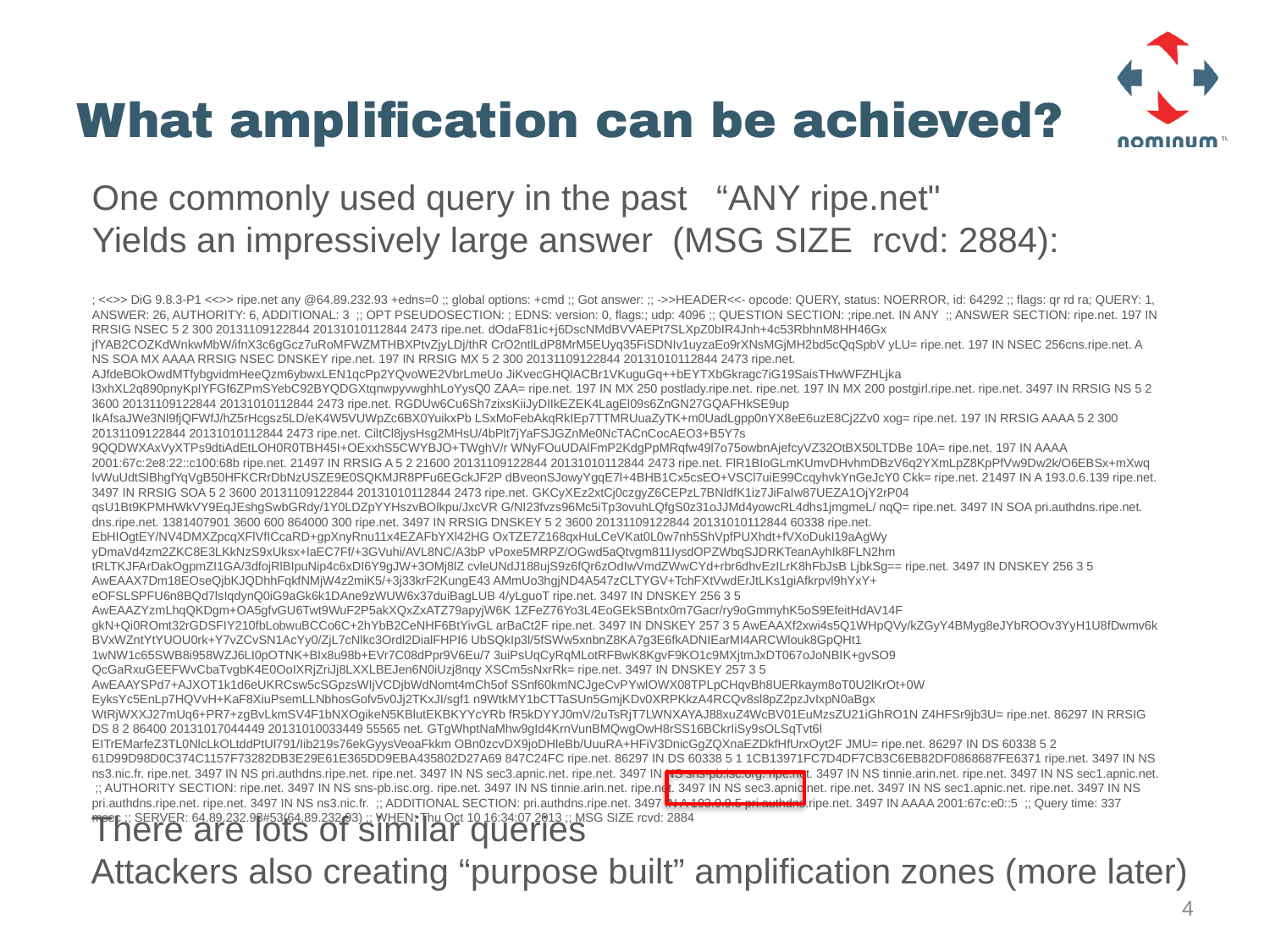

# What amplification can be achieved?
	One commonly used query in the past   “ANY ripe.net"
Yields an impressively large answer  (MSG SIZE  rcvd: 2884):

	; <<>> DiG 9.8.3-P1 <<>> ripe.net any @64.89.232.93 +edns=0 ;; global options: +cmd ;; Got answer: ;; ->>HEADER<<- opcode: QUERY, status: NOERROR, id: 64292 ;; flags: qr rd ra; QUERY: 1, ANSWER: 26, AUTHORITY: 6, ADDITIONAL: 3  ;; OPT PSEUDOSECTION: ; EDNS: version: 0, flags:; udp: 4096 ;; QUESTION SECTION: ;ripe.net. IN ANY  ;; ANSWER SECTION: ripe.net. 197 IN RRSIG NSEC 5 2 300 20131109122844 20131010112844 2473 ripe.net. dOdaF81ic+j6DscNMdBVVAEPt7SLXpZ0bIR4Jnh+4c53RbhnM8HH46Gx jfYAB2COZKdWnkwMbW/ifnX3c6gGcz7uRoMFWZMTHBXPtvZjyLDj/thR CrO2ntlLdP8MrM5EUyq35FiSDNIv1uyzaEo9rXNsMGjMH2bd5cQqSpbV yLU= ripe.net. 197 IN NSEC 256cns.ripe.net. A NS SOA MX AAAA RRSIG NSEC DNSKEY ripe.net. 197 IN RRSIG MX 5 2 300 20131109122844 20131010112844 2473 ripe.net. AJfdeBOkOwdMTfybgvidmHeeQzm6ybwxLEN1qcPp2YQvoWE2VbrLmeUo JiKvecGHQlACBr1VKuguGq++bEYTXbGkragc7iG19SaisTHwWFZHLjka l3xhXL2q890pnyKpIYFGf6ZPmSYebC92BYQDGXtqnwpyvwghhLoYysQ0 ZAA= ripe.net. 197 IN MX 250 postlady.ripe.net. ripe.net. 197 IN MX 200 postgirl.ripe.net. ripe.net. 3497 IN RRSIG NS 5 2 3600 20131109122844 20131010112844 2473 ripe.net. RGDUw6Cu6Sh7zixsKiiJyDIIkEZEK4LagEl09s6ZnGN27GQAFHkSE9up IkAfsaJWe3Nl9fjQFWfJ/hZ5rHcgsz5LD/eK4W5VUWpZc6BX0YuikxPb LSxMoFebAkqRkIEp7TTMRUuaZyTK+m0UadLgpp0nYX8eE6uzE8Cj2Zv0 xog= ripe.net. 197 IN RRSIG AAAA 5 2 300 20131109122844 20131010112844 2473 ripe.net. CiltCl8jysHsg2MHsU/4bPlt7jYaFSJGZnMe0NcTACnCocAEO3+B5Y7s 9QQDWXAxVyXTPs9dtiAdEtLOH0R0TBH45I+OExxhS5CWYBJO+TWghV/r WNyFOuUDAlFmP2KdgPpMRqfw49l7o75owbnAjefcyVZ32OtBX50LTDBe 10A= ripe.net. 197 IN AAAA 2001:67c:2e8:22::c100:68b ripe.net. 21497 IN RRSIG A 5 2 21600 20131109122844 20131010112844 2473 ripe.net. FlR1BIoGLmKUmvDHvhmDBzV6q2YXmLpZ8KpPfVw9Dw2k/O6EBSx+mXwq lvWuUdtSlBhgfYqVgB50HFKCRrDbNzUSZE9E0SQKMJR8PFu6EGckJF2P dBveonSJowyYgqE7l+4BHB1Cx5csEO+VSCl7uiE99CcqyhvkYnGeJcY0 Ckk= ripe.net. 21497 IN A 193.0.6.139 ripe.net. 3497 IN RRSIG SOA 5 2 3600 20131109122844 20131010112844 2473 ripe.net. GKCyXEz2xtCj0czgyZ6CEPzL7BNldfK1iz7JiFaIw87UEZA1OjY2rP04 qsU1Bt9KPMHWkVY9EqJEshgSwbGRdy/1Y0LDZpYYHszvBOlkpu/JxcVR G/NI23fvzs96Mc5iTp3ovuhLQfgS0z31oJJMd4yowcRL4dhs1jmgmeL/ nqQ= ripe.net. 3497 IN SOA pri.authdns.ripe.net. dns.ripe.net. 1381407901 3600 600 864000 300 ripe.net. 3497 IN RRSIG DNSKEY 5 2 3600 20131109122844 20131010112844 60338 ripe.net. EbHIOgtEY/NV4DMXZpcqXFlVfICcaRD+gpXnyRnu11x4EZAFbYXl42HG OxTZE7Z168qxHuLCeVKat0L0w7nh5ShVpfPUXhdt+fVXoDukI19aAgWy yDmaVd4zm2ZKC8E3LKkNzS9xUksx+laEC7Ff/+3GVuhi/AVL8NC/A3bP vPoxe5MRPZ/OGwd5aQtvgm811IysdOPZWbqSJDRKTeanAyhIk8FLN2hm tRLTKJFArDakOgpmZI1GA/3dfojRlBIpuNip4c6xDI6Y9gJW+3OMj8lZ cvleUNdJ188ujS9z6fQr6zOdIwVmdZWwCYd+rbr6dhvEzILrK8hFbJsB LjbkSg== ripe.net. 3497 IN DNSKEY 256 3 5 AwEAAX7Dm18EOseQjbKJQDhhFqkfNMjW4z2miK5/+3j33krF2KungE43 AMmUo3hgjND4A547zCLTYGV+TchFXtVwdErJtLKs1giAfkrpvl9hYxY+ eOFSLSPFU6n8BQd7lsIqdynQ0iG9aGk6k1DAne9zWUW6x37duiBagLUB 4/yLguoT ripe.net. 3497 IN DNSKEY 256 3 5 AwEAAZYzmLhqQKDgm+OA5gfvGU6Twt9WuF2P5akXQxZxATZ79apyjW6K 1ZFeZ76Yo3L4EoGEkSBntx0m7Gacr/ry9oGmmyhK5oS9EfeitHdAV14F gkN+Qi0ROmt32rGDSFIY210fbLobwuBCCo6C+2hYbB2CeNHF6BtYivGL arBaCt2F ripe.net. 3497 IN DNSKEY 257 3 5 AwEAAXf2xwi4s5Q1WHpQVy/kZGyY4BMyg8eJYbROOv3YyH1U8fDwmv6k BVxWZntYtYUOU0rk+Y7vZCvSN1AcYy0/ZjL7cNlkc3Ordl2DialFHPI6 UbSQkIp3l/5fSWw5xnbnZ8KA7g3E6fkADNIEarMI4ARCWlouk8GpQHt1 1wNW1c65SWB8i958WZJ6LI0pOTNK+BIx8u98b+EVr7C08dPpr9V6Eu/7 3uiPsUqCyRqMLotRFBwK8KgvF9KO1c9MXjtmJxDT067oJoNBIK+gvSO9 QcGaRxuGEEFWvCbaTvgbK4E0OoIXRjZriJj8LXXLBEJen6N0iUzj8nqy XSCm5sNxrRk= ripe.net. 3497 IN DNSKEY 257 3 5 AwEAAYSPd7+AJXOT1k1d6eUKRCsw5cSGpzsWIjVCDjbWdNomt4mCh5of SSnf60kmNCJgeCvPYwlOWX08TPLpCHqvBh8UERkaym8oT0U2lKrOt+0W EyksYc5EnLp7HQVvH+KaF8XiuPsemLLNbhosGofv5v0Jj2TKxJI/sgf1 n9WtkMY1bCTTaSUn5GmjKDv0XRPKkzA4RCQv8sl8pZ2pzJvIxpN0aBgx WtRjWXXJ27mUq6+PR7+zgBvLkmSV4F1bNXOgikeN5KBlutEKBKYYcYRb fR5kDYYJ0mV/2uTsRjT7LWNXAYAJ88xuZ4WcBV01EuMzsZU21iGhRO1N Z4HFSr9jb3U= ripe.net. 86297 IN RRSIG DS 8 2 86400 20131017044449 20131010033449 55565 net. GTgWhptNaMhw9gId4KrnVunBMQwgOwH8rSS16BCkrIiSy9sOLSqTvt6l EITrEMarfeZ3TL0NlcLkOLtddPtUl791/Iib219s76ekGyysVeoaFkkm OBn0zcvDX9joDHleBb/UuuRA+HFiV3DnicGgZQXnaEZDkfHfUrxOyt2F JMU= ripe.net. 86297 IN DS 60338 5 2 61D99D98D0C374C1157F73282DB3E29E61E365DD9EBA435802D27A69 847C24FC ripe.net. 86297 IN DS 60338 5 1 1CB13971FC7D4DF7CB3C6EB82DF0868687FE6371 ripe.net. 3497 IN NS ns3.nic.fr. ripe.net. 3497 IN NS pri.authdns.ripe.net. ripe.net. 3497 IN NS sec3.apnic.net. ripe.net. 3497 IN NS sns-pb.isc.org. ripe.net. 3497 IN NS tinnie.arin.net. ripe.net. 3497 IN NS sec1.apnic.net.  ;; AUTHORITY SECTION: ripe.net. 3497 IN NS sns-pb.isc.org. ripe.net. 3497 IN NS tinnie.arin.net. ripe.net. 3497 IN NS sec3.apnic.net. ripe.net. 3497 IN NS sec1.apnic.net. ripe.net. 3497 IN NS pri.authdns.ripe.net. ripe.net. 3497 IN NS ns3.nic.fr.  ;; ADDITIONAL SECTION: pri.authdns.ripe.net. 3497 IN A 193.0.9.5 pri.authdns.ripe.net. 3497 IN AAAA 2001:67c:e0::5  ;; Query time: 337 msec ;; SERVER: 64.89.232.93#53(64.89.232.93) ;; WHEN: Thu Oct 10 16:34:07 2013 ;; MSG SIZE rcvd: 2884

There are lots of similar queries
Attackers also creating “purpose built” amplification zones (more later)
4